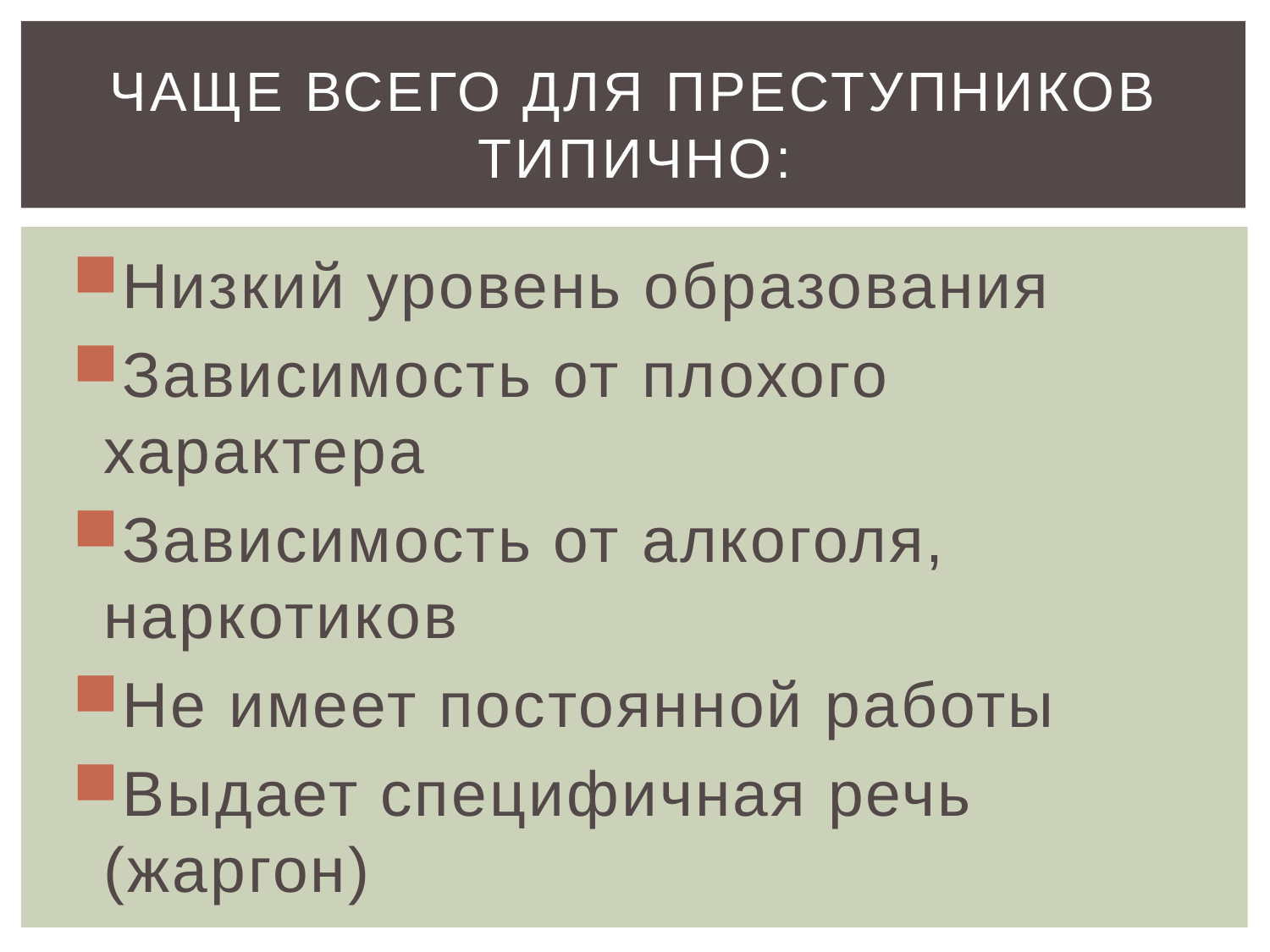

# Чаще всего для преступников типично:
Низкий уровень образования
Зависимость от плохого характера
Зависимость от алкоголя, наркотиков
Не имеет постоянной работы
Выдает специфичная речь (жаргон)